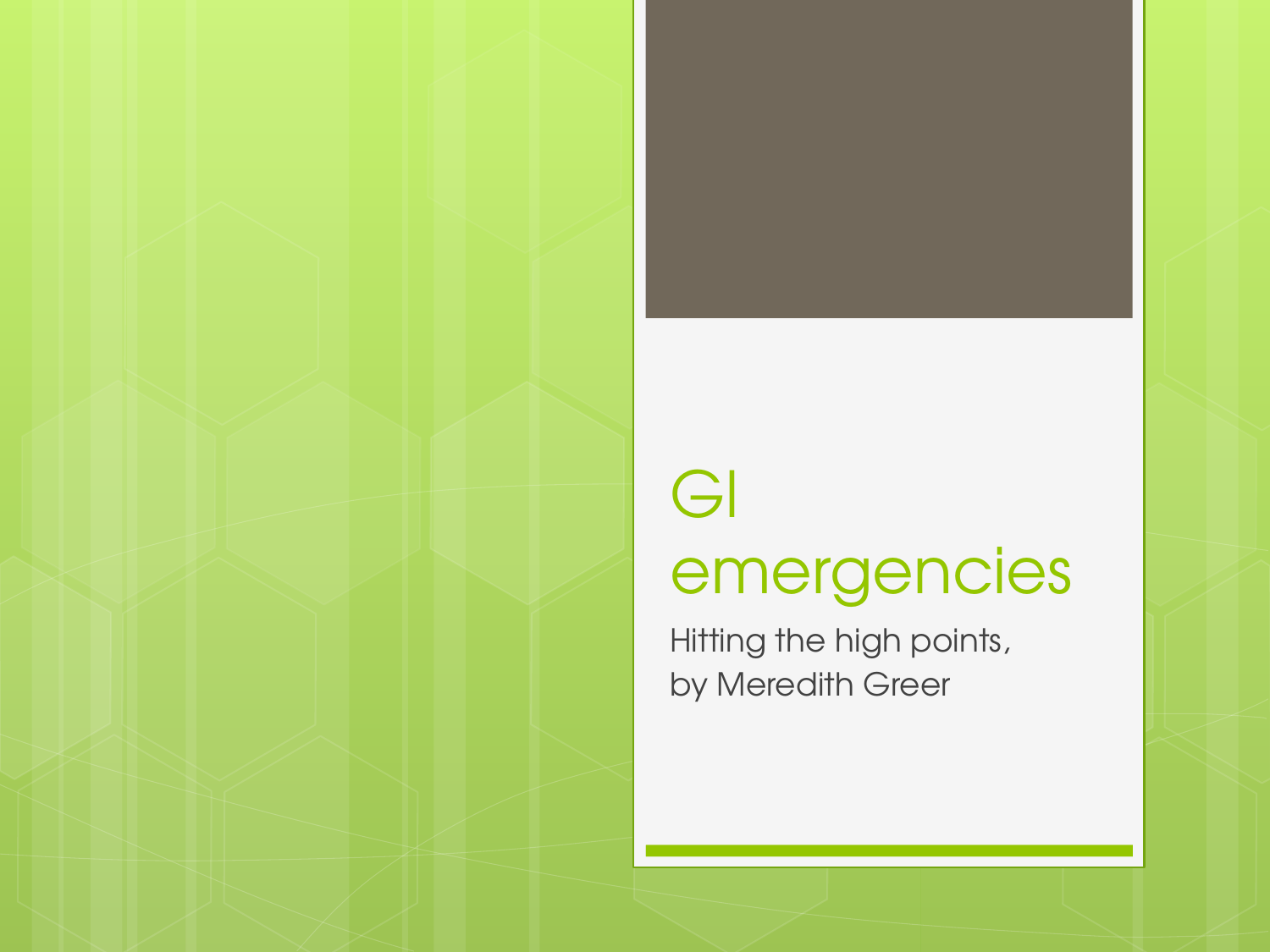

# GI emergencies
Hitting the high points,
by Meredith Greer